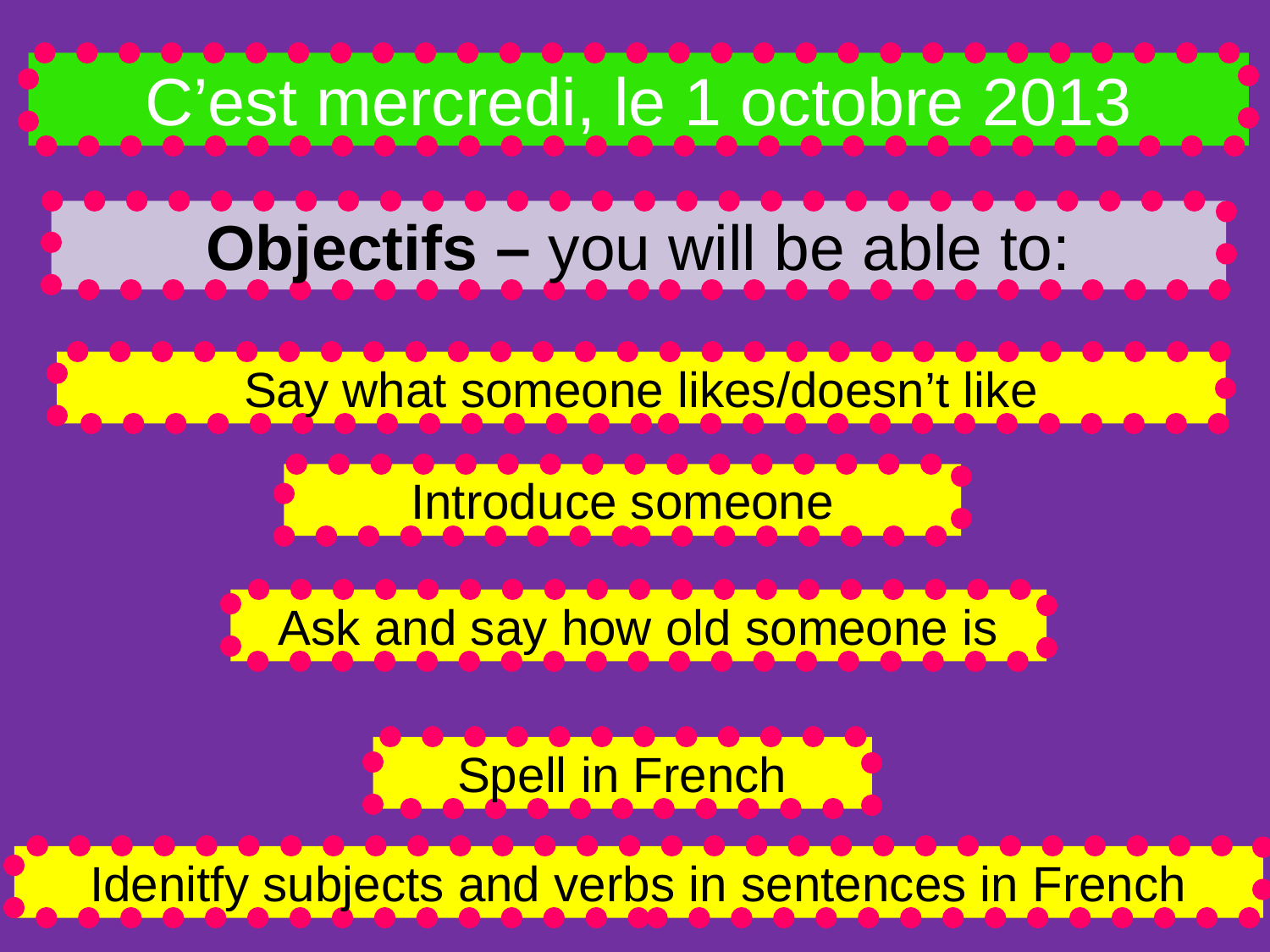

C’est mercredi, le 1 octobre 2013
Objectifs – you will be able to:
Say what someone likes/doesn’t like
Introduce someone
Ask and say how old someone is
Spell in French
Idenitfy subjects and verbs in sentences in French